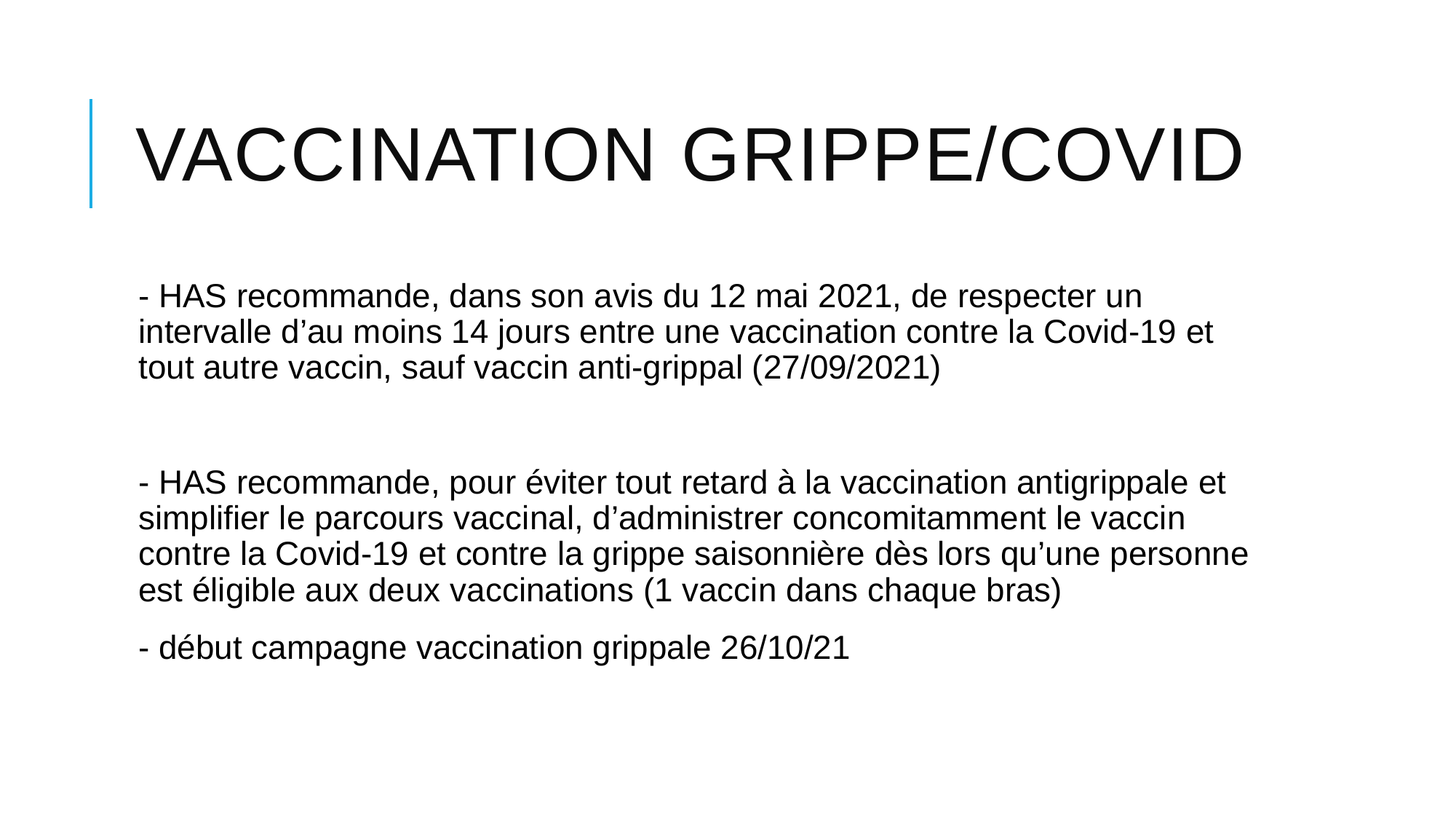

# Vaccination grippe/COVID
- HAS recommande, dans son avis du 12 mai 2021, de respecter un intervalle d’au moins 14 jours entre une vaccination contre la Covid-19 et tout autre vaccin, sauf vaccin anti-grippal (27/09/2021)

- HAS recommande, pour éviter tout retard à la vaccination antigrippale et simplifier le parcours vaccinal, d’administrer concomitamment le vaccin contre la Covid-19 et contre la grippe saisonnière dès lors qu’une personne est éligible aux deux vaccinations (1 vaccin dans chaque bras)
- début campagne vaccination grippale 26/10/21